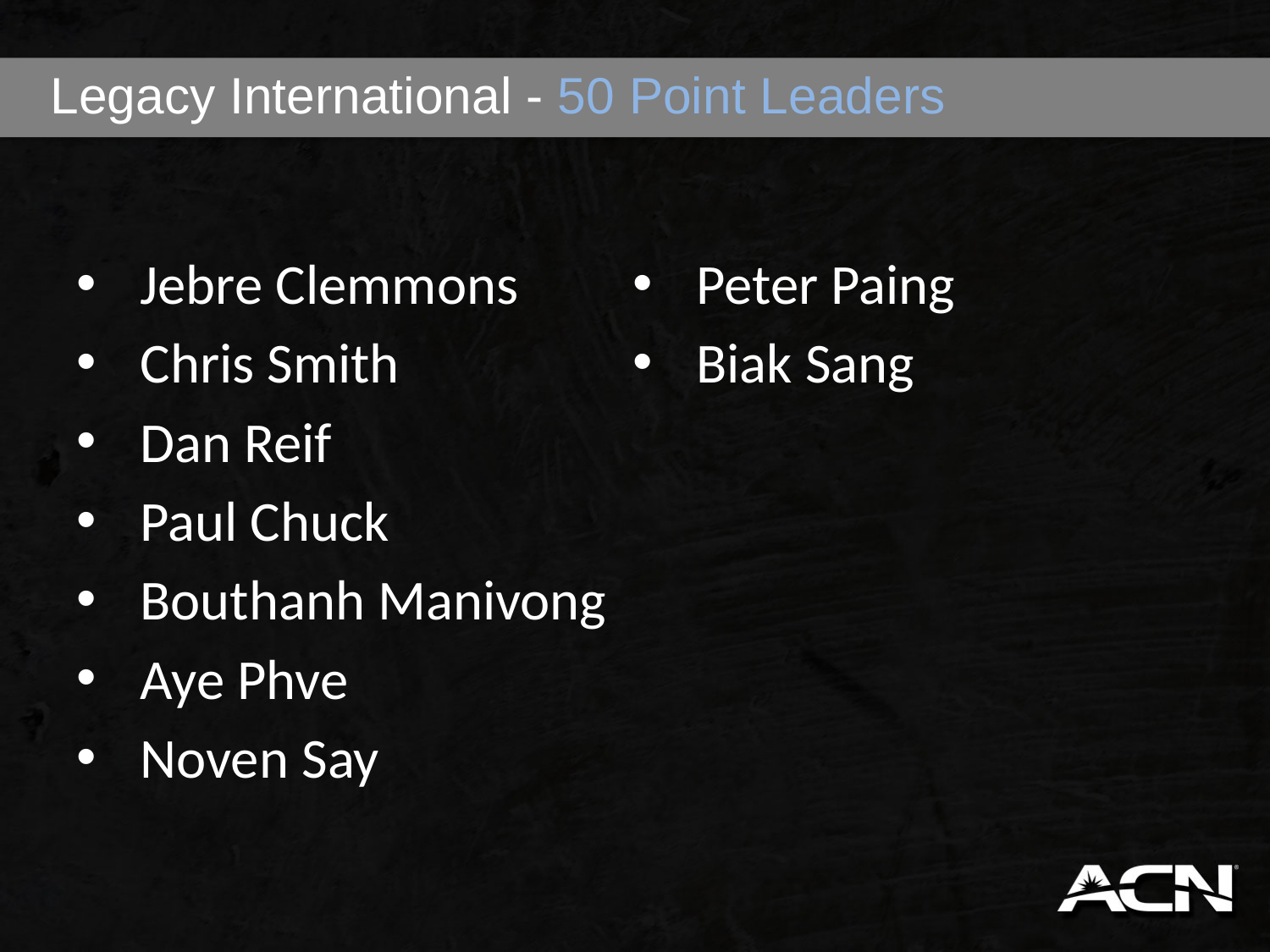

Legacy International - 50 Point Leaders

Jebre Clemmons
Chris Smith
Dan Reif
Paul Chuck
Bouthanh Manivong
Aye Phve
Noven Say
Peter Paing
Biak Sang